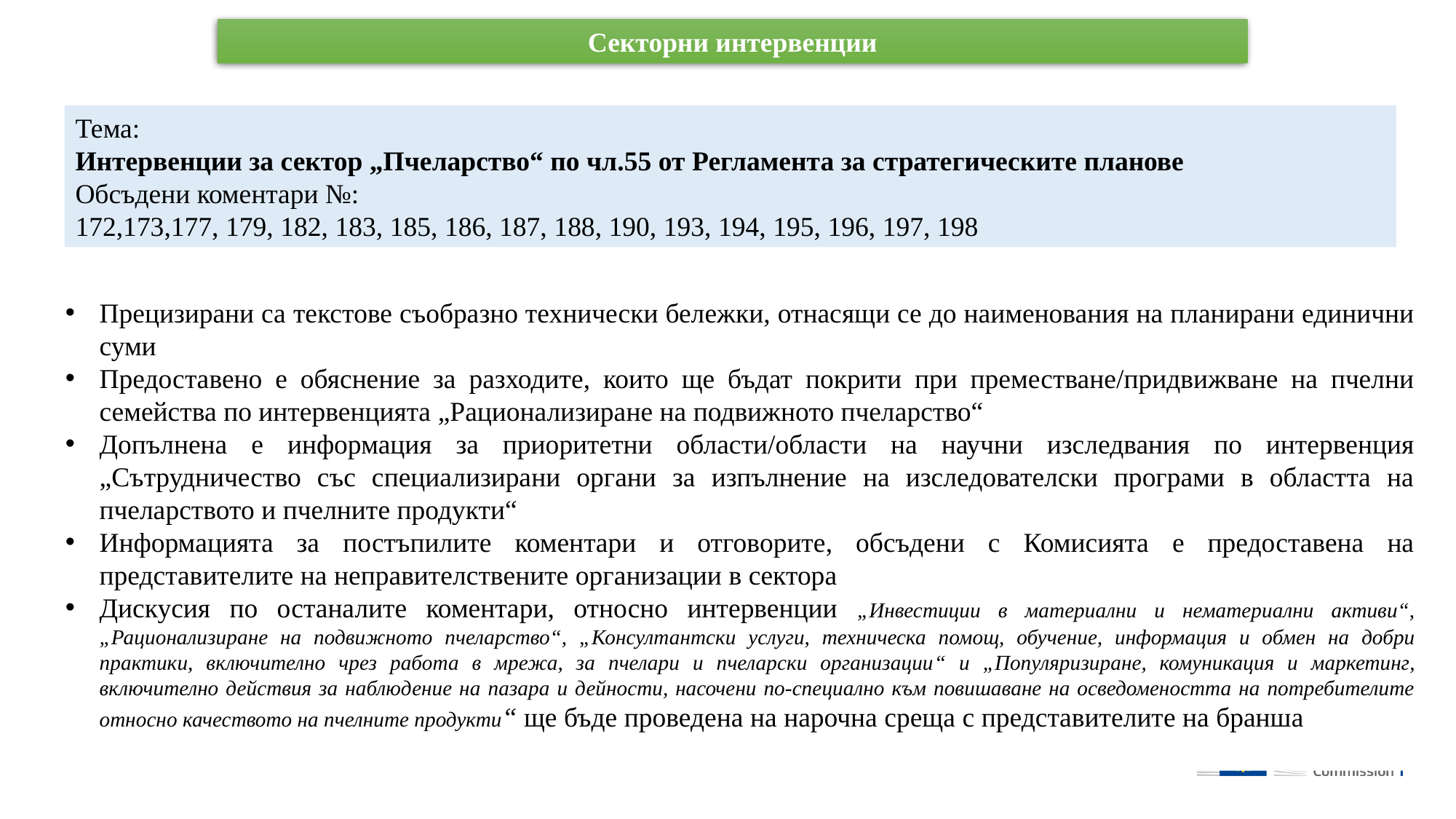

Секторни интервенции
Тема:
Интервенции за сектор „Пчеларство“ по чл.55 от Регламента за стратегическите планове
Обсъдени коментари №:
172,173,177, 179, 182, 183, 185, 186, 187, 188, 190, 193, 194, 195, 196, 197, 198
Прецизирани са текстове съобразно технически бележки, отнасящи се до наименования на планирани единични суми
Предоставено е обяснение за разходите, които ще бъдат покрити при преместване/придвижване на пчелни семейства по интервенцията „Рационализиране на подвижното пчеларство“
Допълнена е информация за приоритетни области/области на научни изследвания по интервенция „Сътрудничество със специализирани органи за изпълнение на изследователски програми в областта на пчеларството и пчелните продукти“
Информацията за постъпилите коментари и отговорите, обсъдени с Комисията е предоставена на представителите на неправителствените организации в сектора
Дискусия по останалите коментари, относно интервенции „Инвестиции в материални и нематериални активи“, „Рационализиране на подвижното пчеларство“, „Консултантски услуги, техническа помощ, обучение, информация и обмен на добри практики, включително чрез работа в мрежа, за пчелари и пчеларски организации“ и „Популяризиране, комуникация и маркетинг, включително действия за наблюдение на пазара и дейности, насочени по-специално към повишаване на осведомеността на потребителите относно качеството на пчелните продукти“ ще бъде проведена на нарочна среща с представителите на бранша